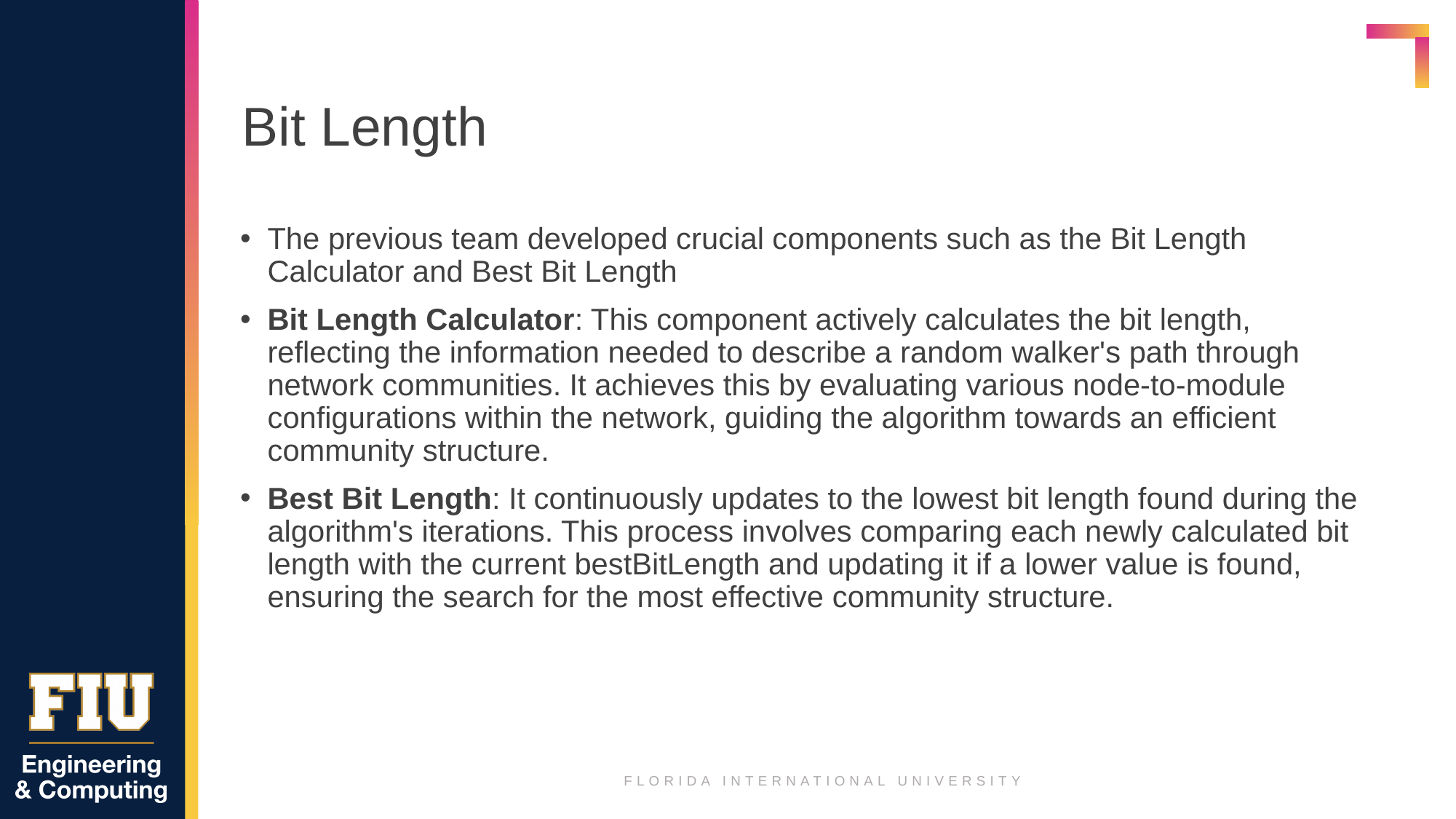

# Bit Length
The previous team developed crucial components such as the Bit Length Calculator and Best Bit Length
Bit Length Calculator: This component actively calculates the bit length, reflecting the information needed to describe a random walker's path through network communities. It achieves this by evaluating various node-to-module configurations within the network, guiding the algorithm towards an efficient community structure.
Best Bit Length: It continuously updates to the lowest bit length found during the algorithm's iterations. This process involves comparing each newly calculated bit length with the current bestBitLength and updating it if a lower value is found, ensuring the search for the most effective community structure.